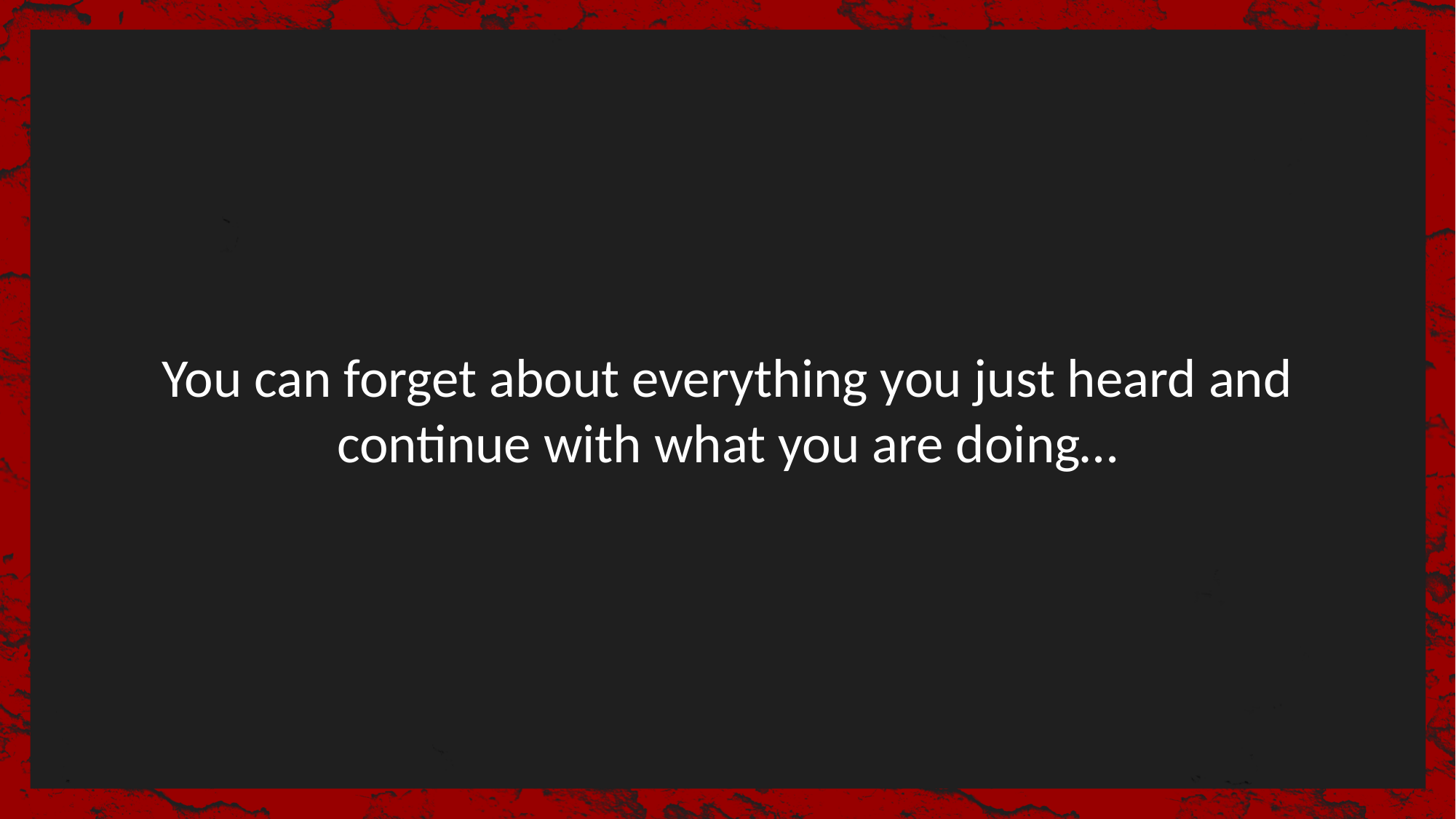

You can forget about everything you just heard and continue with what you are doing…